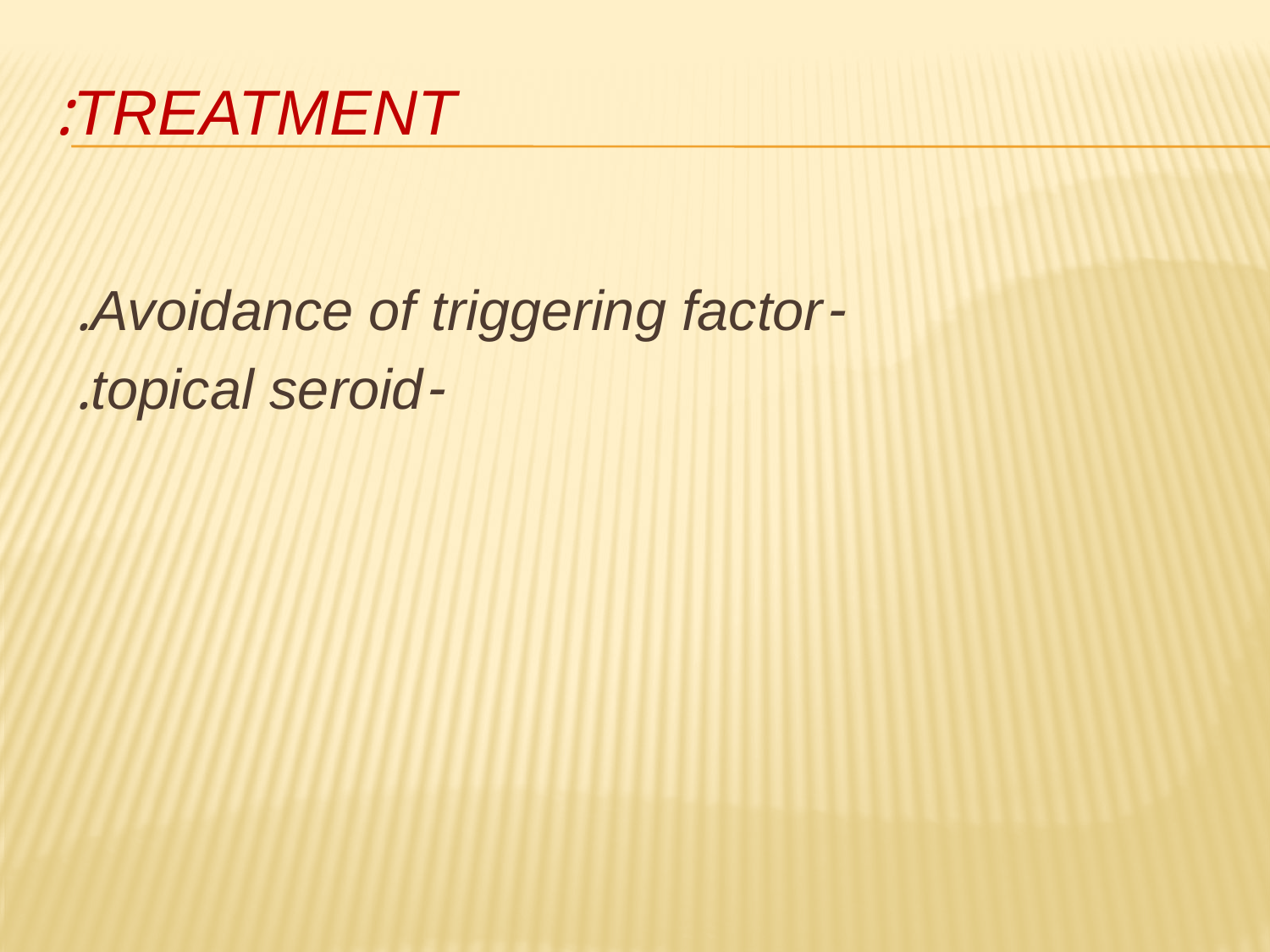

# Treatment:
-Avoidance of triggering factor.
-topical seroid.